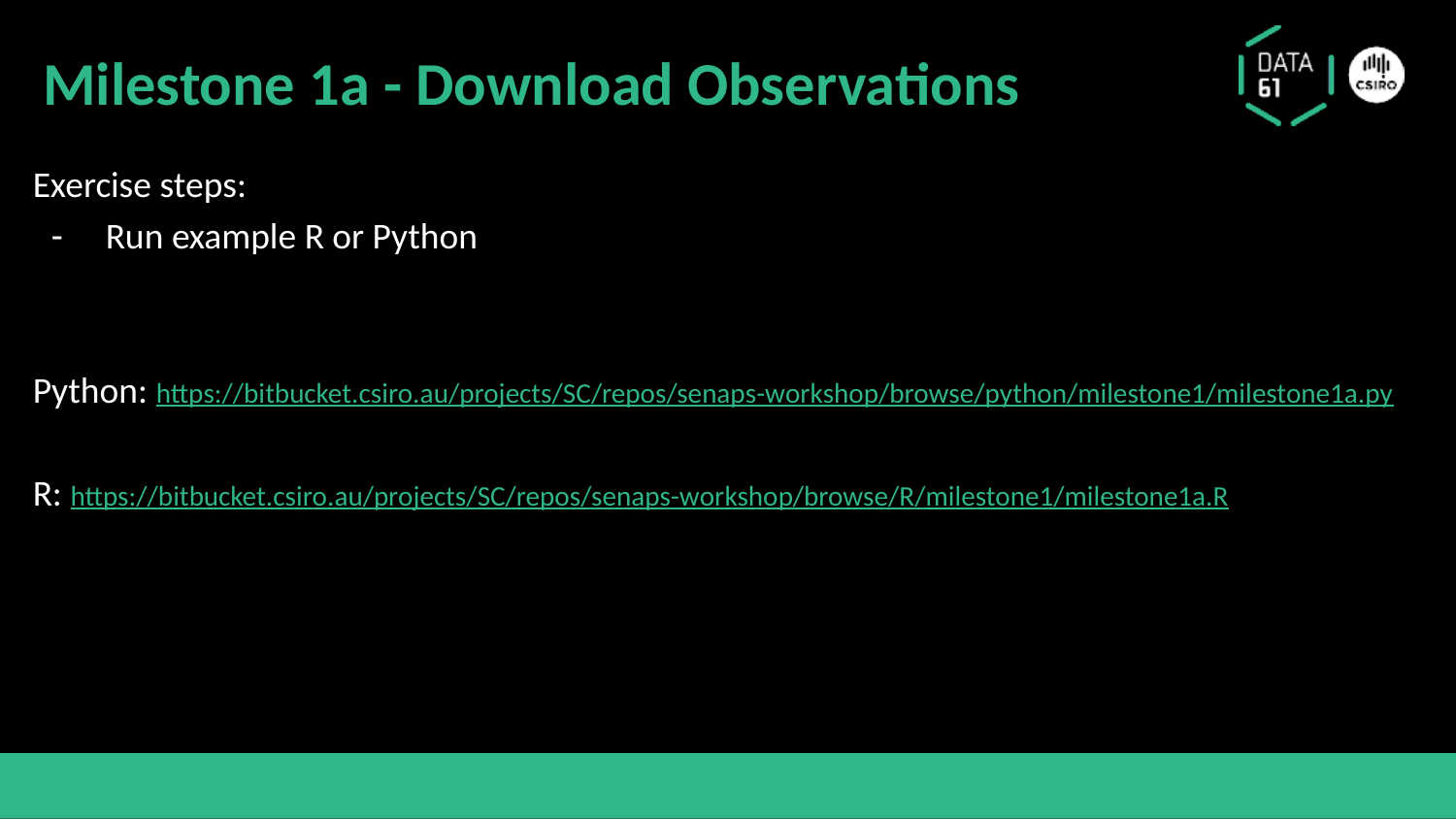

# Milestone 1a - Download Observations
Exercise steps:
Run example R or Python

Python: https://bitbucket.csiro.au/projects/SC/repos/senaps-workshop/browse/python/milestone1/milestone1a.py

R: https://bitbucket.csiro.au/projects/SC/repos/senaps-workshop/browse/R/milestone1/milestone1a.R